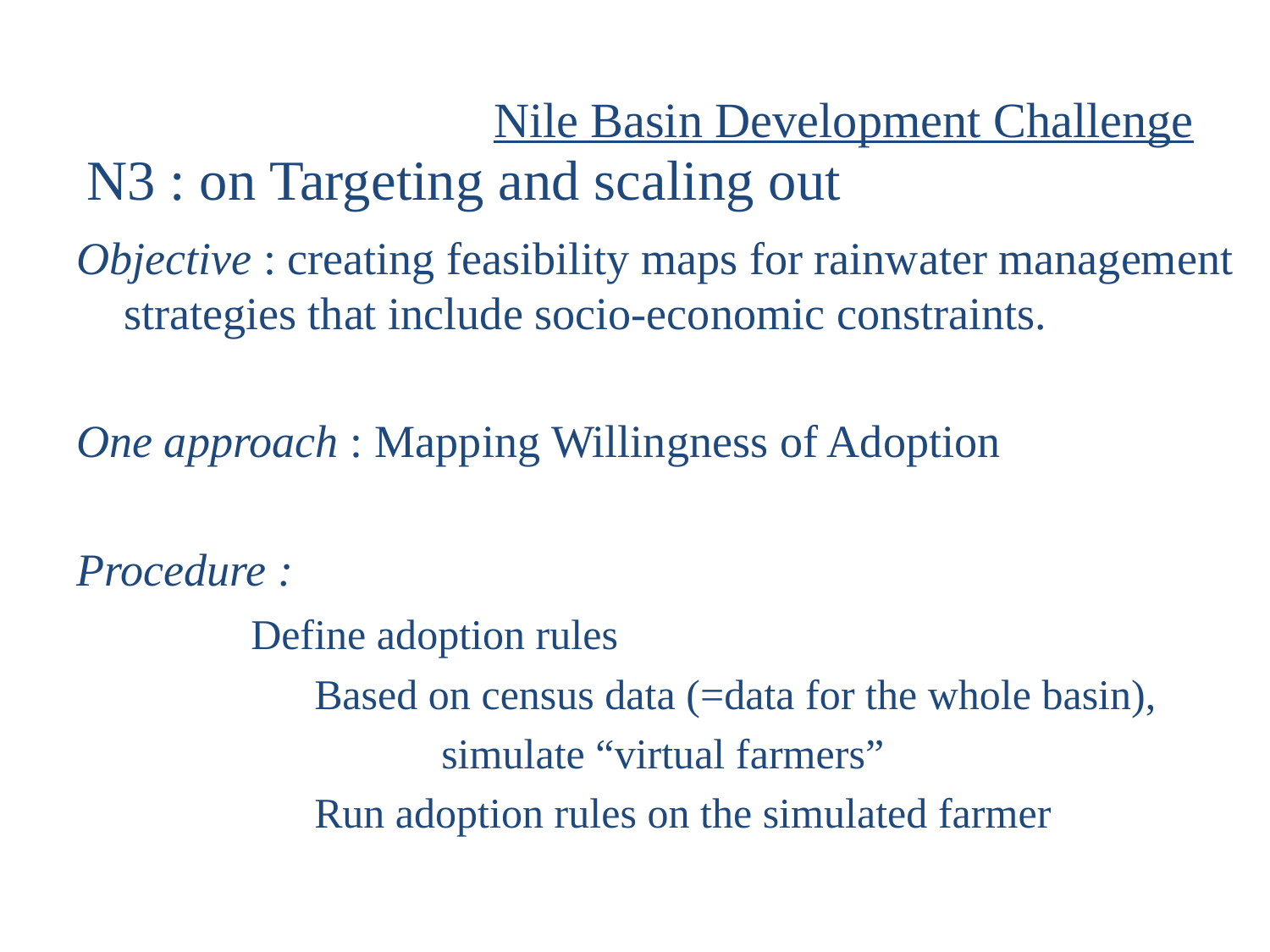

# Nile Basin Development Challenge
N3 : on Targeting and scaling out
Objective : creating feasibility maps for rainwater management strategies that include socio-economic constraints.

One approach : Mapping Willingness of Adoption

Procedure :
		Define adoption rules
	Based on census data (=data for the whole basin),
		simulate “virtual farmers”
	Run adoption rules on the simulated farmer